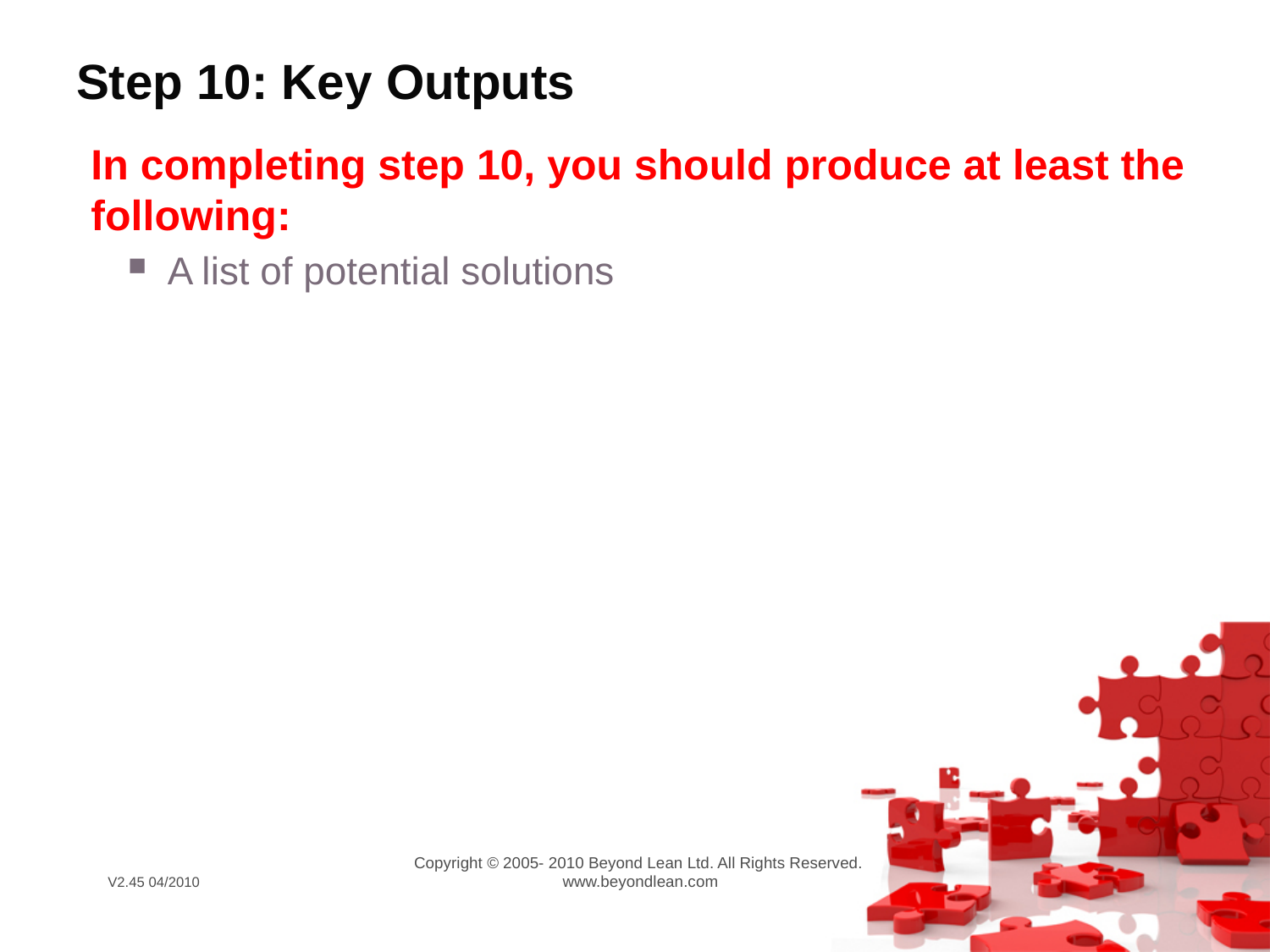

# Step 10: Key Outputs
In completing step 10, you should produce at least the following:
A list of potential solutions